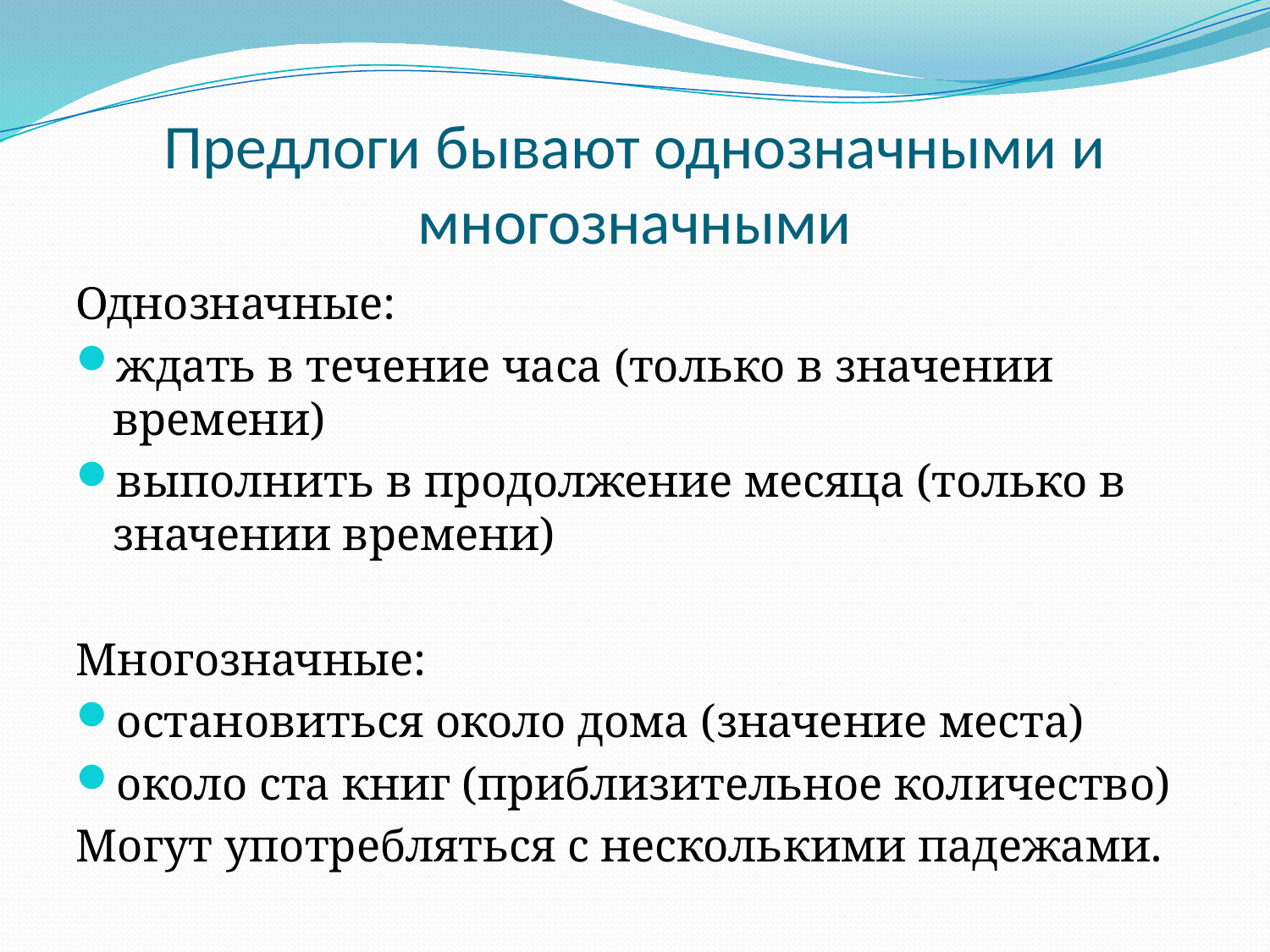

# Предлоги бывают однозначными и многозначными
Однозначные:
ждать в течение часа (только в значении времени)
выполнить в продолжение месяца (только в значении времени)

Многозначные:
остановиться около дома (значение места)
около ста книг (приблизительное количество)
Могут употребляться с несколькими падежами.